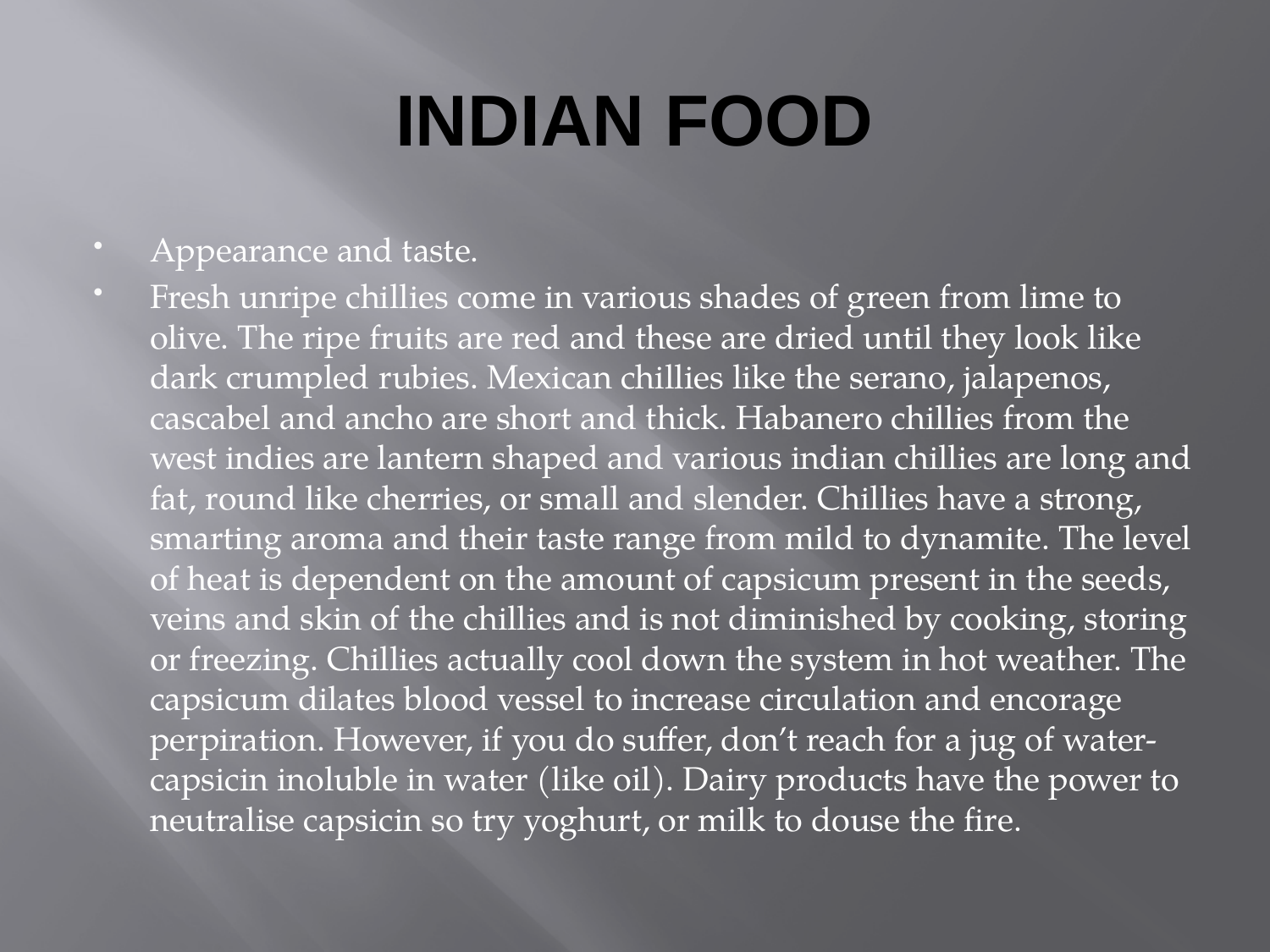

# INDIAN FOOD
Appearance and taste.
Fresh unripe chillies come in various shades of green from lime to olive. The ripe fruits are red and these are dried until they look like dark crumpled rubies. Mexican chillies like the serano, jalapenos, cascabel and ancho are short and thick. Habanero chillies from the west indies are lantern shaped and various indian chillies are long and fat, round like cherries, or small and slender. Chillies have a strong, smarting aroma and their taste range from mild to dynamite. The level of heat is dependent on the amount of capsicum present in the seeds, veins and skin of the chillies and is not diminished by cooking, storing or freezing. Chillies actually cool down the system in hot weather. The capsicum dilates blood vessel to increase circulation and encorage perpiration. However, if you do suffer, don’t reach for a jug of water-capsicin inoluble in water (like oil). Dairy products have the power to neutralise capsicin so try yoghurt, or milk to douse the fire.